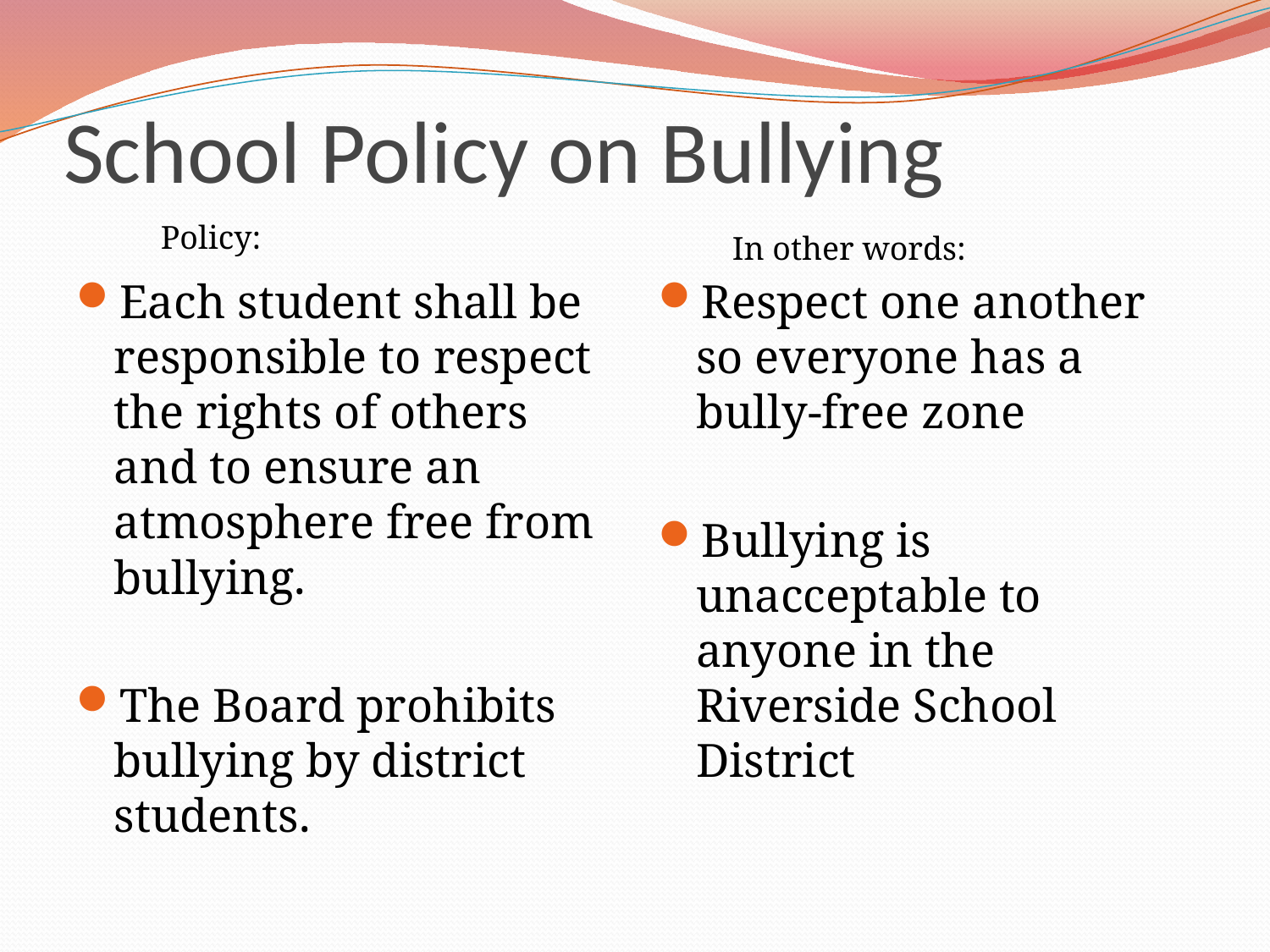

# School Policy on Bullying
Policy:
In other words:
Each student shall be responsible to respect the rights of others and to ensure an atmosphere free from bullying.

The Board prohibits bullying by district students.

Respect one another so everyone has a bully-free zone

Bullying is unacceptable to anyone in the Riverside School District